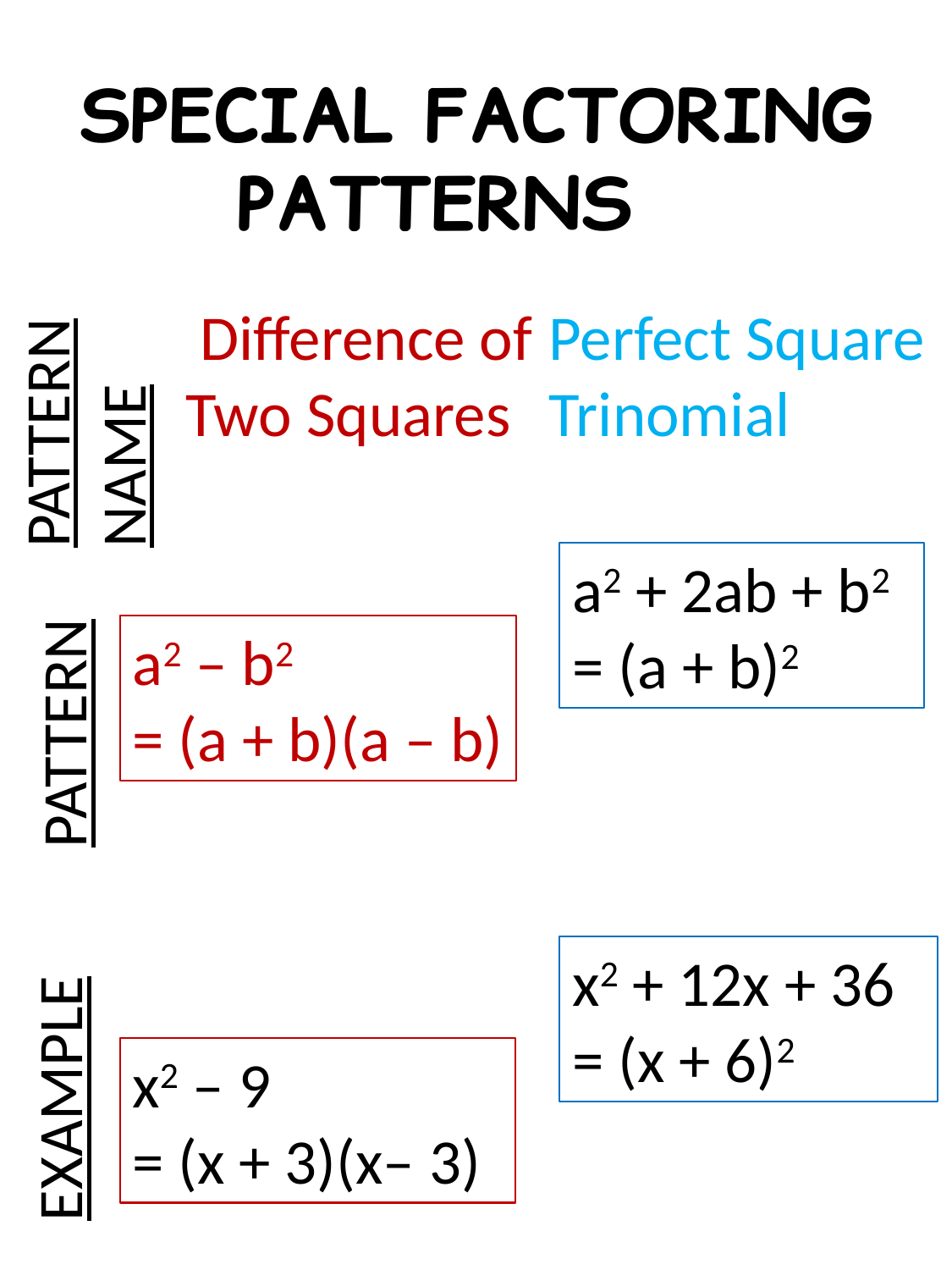

# SPECIAL FACTORING PATTERNS
PATTERN
NAME
 Difference of
Two Squares
Perfect Square
Trinomial
a2 + 2ab + b2
= (a + b)2
PATTERN
a2 – b2
= (a + b)(a – b)
x2 + 12x + 36
= (x + 6)2
EXAMPLE
x2 – 9
= (x + 3)(x– 3)